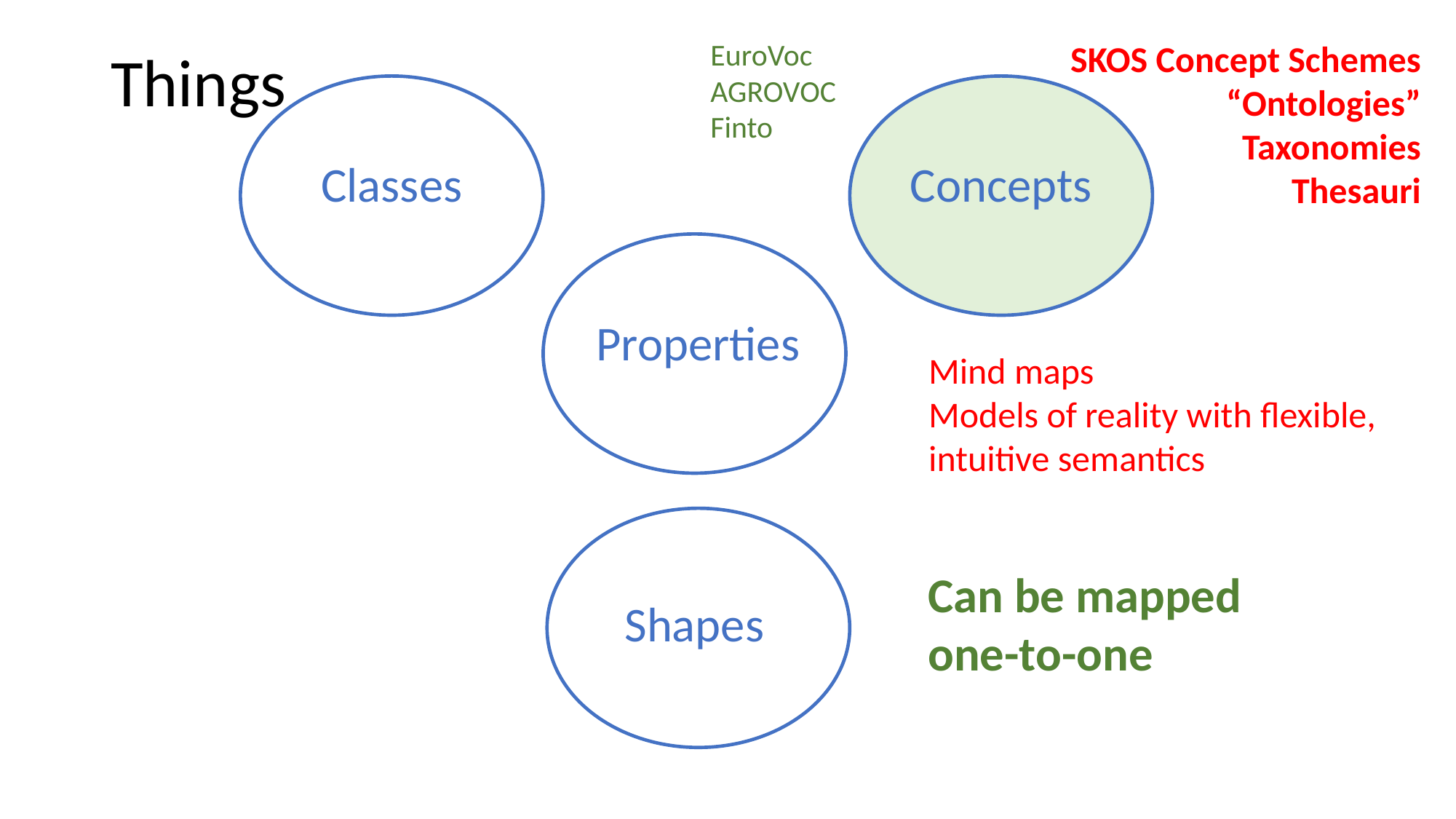

EuroVoc
AGROVOC
Finto
SKOS Concept Schemes
“Ontologies”
Taxonomies
Thesauri
Things

Concepts
Classes

Properties
Mind maps
Models of reality with flexible,
intuitive semantics

Can be mapped
one-to-one
Shapes